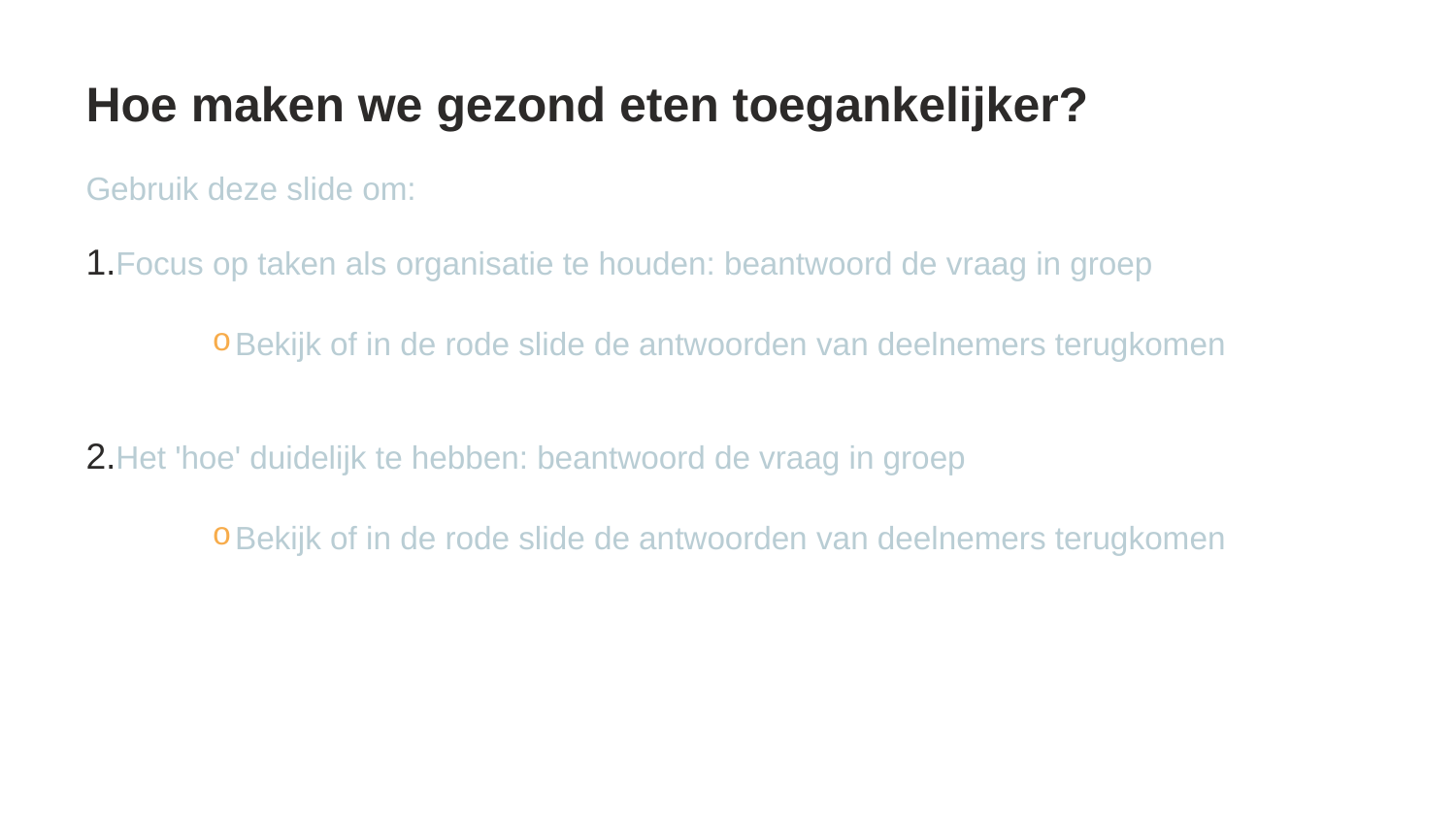

# Hoe maken we gezond eten toegankelijker?
Gebruik deze slide om:
Focus op taken als organisatie te houden: beantwoord de vraag in groep
Bekijk of in de rode slide de antwoorden van deelnemers terugkomen

Het 'hoe' duidelijk te hebben: beantwoord de vraag in groep
Bekijk of in de rode slide de antwoorden van deelnemers terugkomen

3/11/2025